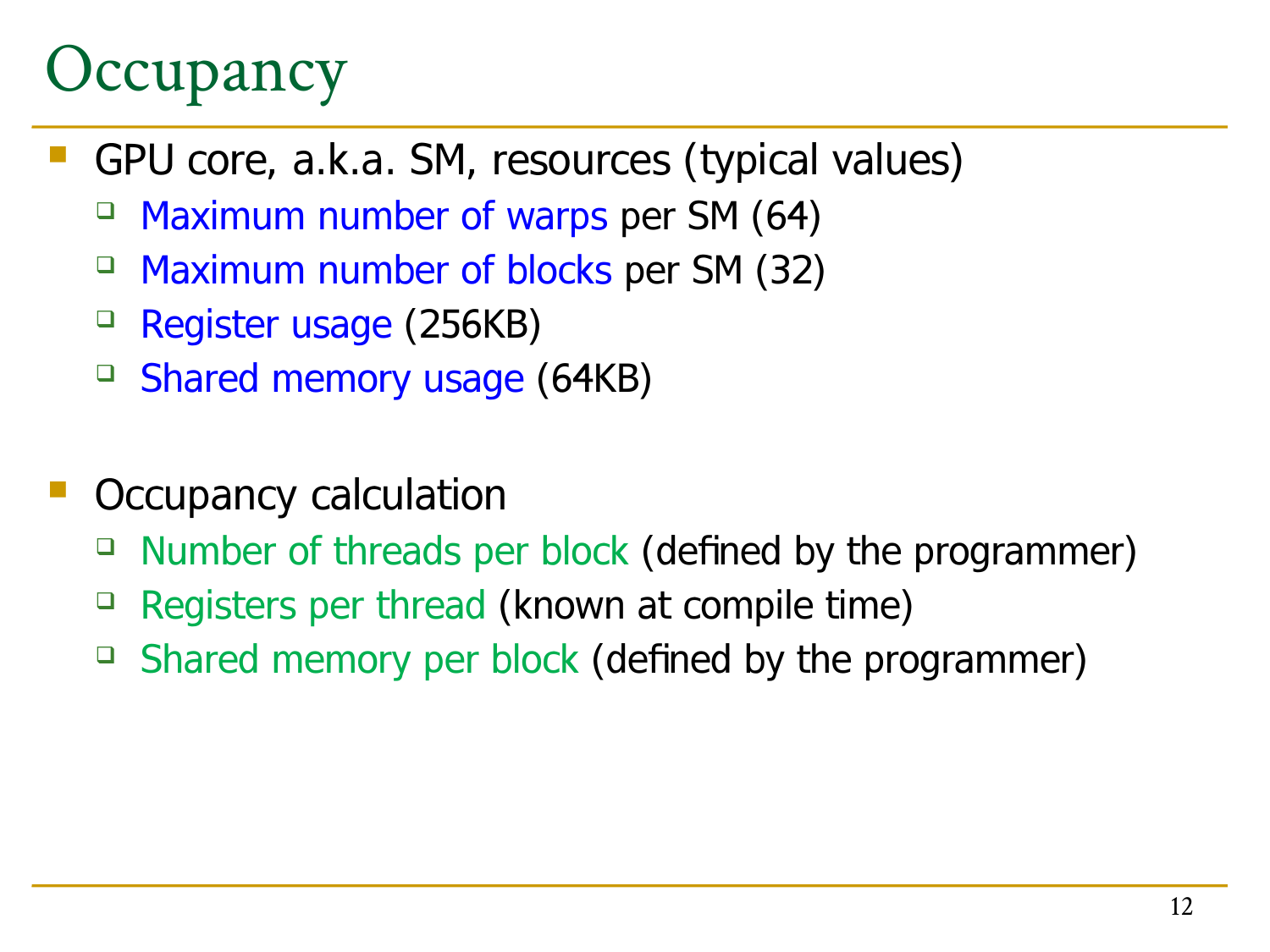

# Occupancy
GPU core, a.k.a. SM, resources (typical values)
Maximum number of warps per SM (64)
Maximum number of blocks per SM (32)
Register usage (256KB)
Shared memory usage (64KB)

Occupancy calculation
Number of threads per block (defined by the programmer)
Registers per thread (known at compile time)
Shared memory per block (defined by the programmer)
12